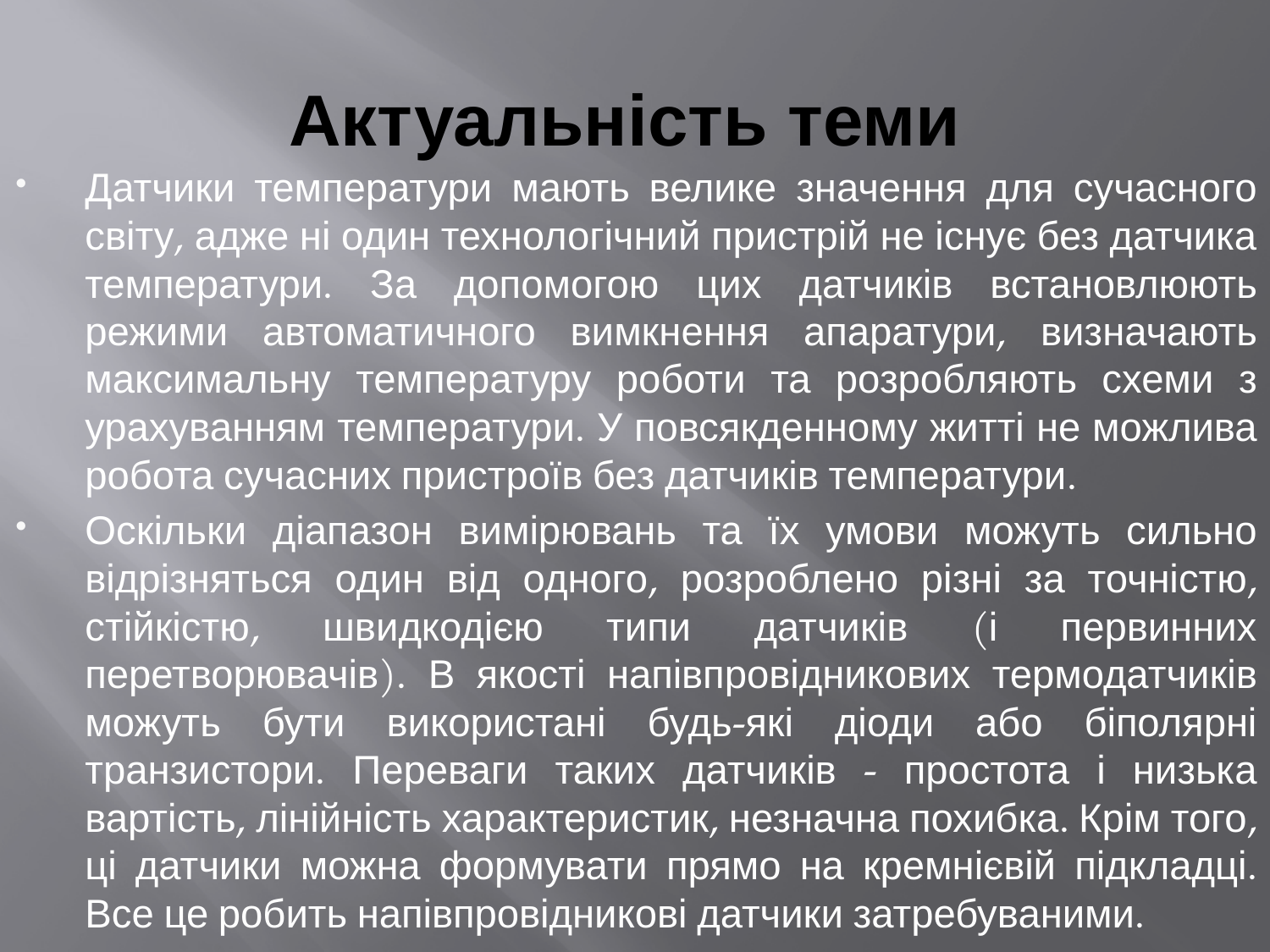

# Актуальність теми
Датчики температури мають велике значення для сучасного світу, адже ні один технологічний пристрій не існує без датчика температури. За допомогою цих датчиків встановлюють режими автоматичного вимкнення апаратури, визначають максимальну температуру роботи та розробляють схеми з урахуванням температури. У повсякденному житті не можлива робота сучасних пристроїв без датчиків температури.
Оскільки діапазон вимірювань та їх умови можуть сильно відрізняться один від одного, розроблено різні за точністю, стійкістю, швидкодією типи датчиків (і первинних перетворювачів). В якості напівпровідникових термодатчиків можуть бути використані будь-які діоди або біполярні транзистори. Переваги таких датчиків - простота і низька вартість, лінійність характеристик, незначна похибка. Крім того, ці датчики можна формувати прямо на кремнієвій підкладці. Все це робить напівпровідникові датчики затребуваними.